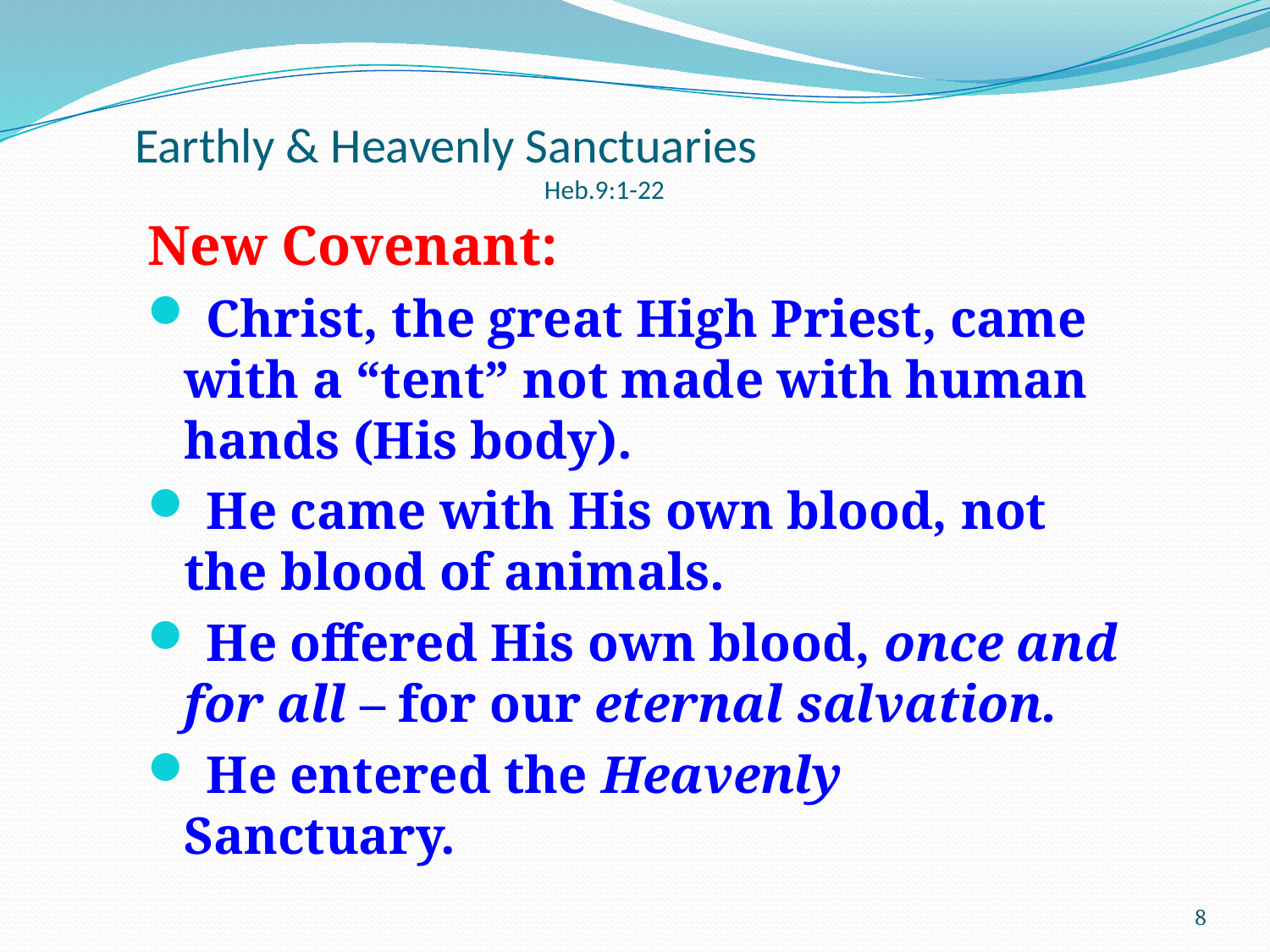

# Earthly & Heavenly Sanctuaries Heb.9:1-22
New Covenant:
 Christ, the great High Priest, came with a “tent” not made with human hands (His body).
 He came with His own blood, not the blood of animals.
 He offered His own blood, once and for all – for our eternal salvation.
 He entered the Heavenly Sanctuary.
8